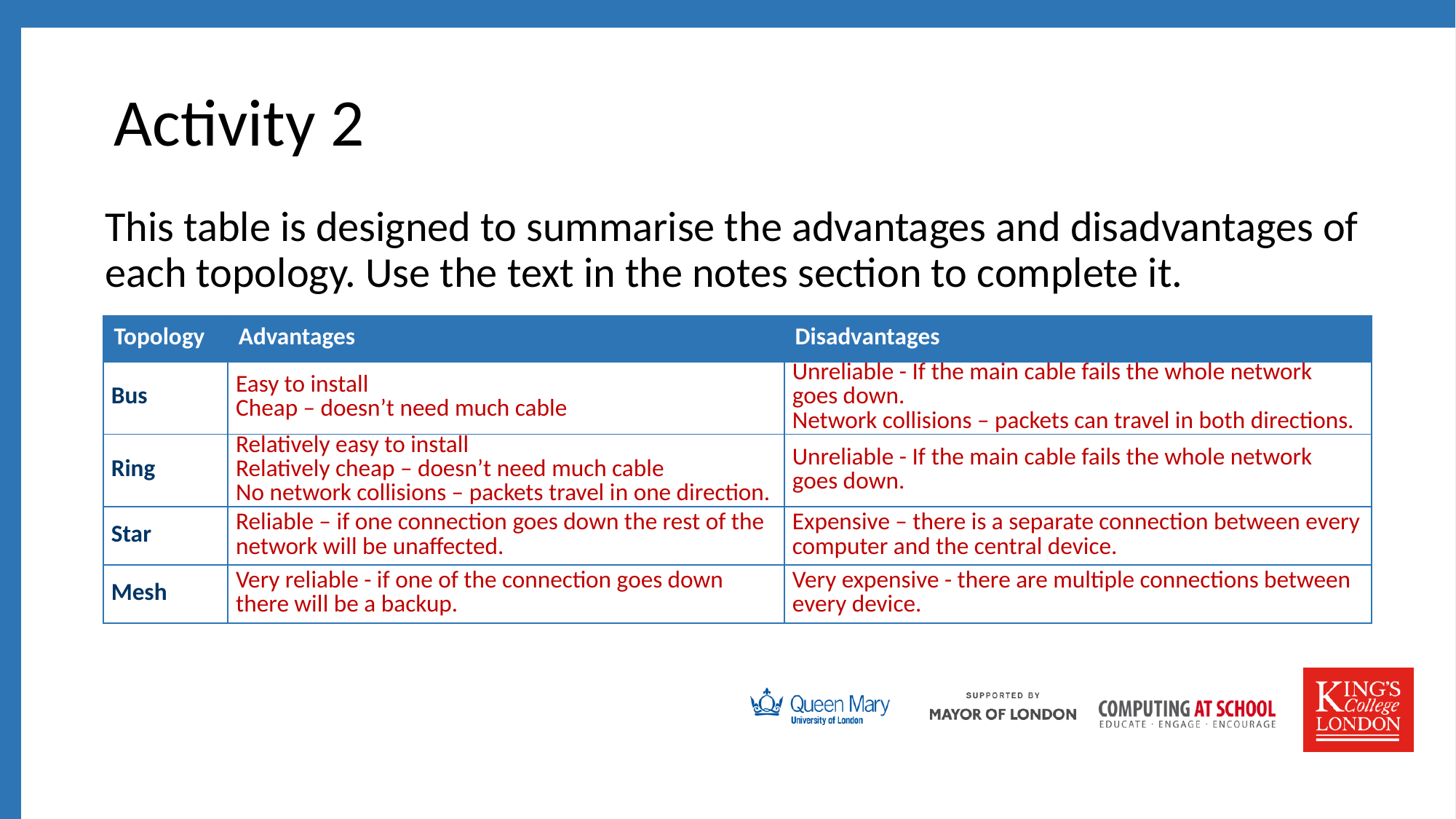

# Activity 2
This table is designed to summarise the advantages and disadvantages of each topology. Use the text in the notes section to complete it.
| Topology | Advantages | Disadvantages |
| --- | --- | --- |
| Bus | Easy to install Cheap – doesn’t need much cable | Unreliable - If the main cable fails the whole network goes down. Network collisions – packets can travel in both directions. |
| Ring | Relatively easy to install Relatively cheap – doesn’t need much cable No network collisions – packets travel in one direction. | Unreliable - If the main cable fails the whole network goes down. |
| Star | Reliable – if one connection goes down the rest of the network will be unaffected. | Expensive – there is a separate connection between every computer and the central device. |
| Mesh | Very reliable - if one of the connection goes down there will be a backup. | Very expensive - there are multiple connections between every device. |